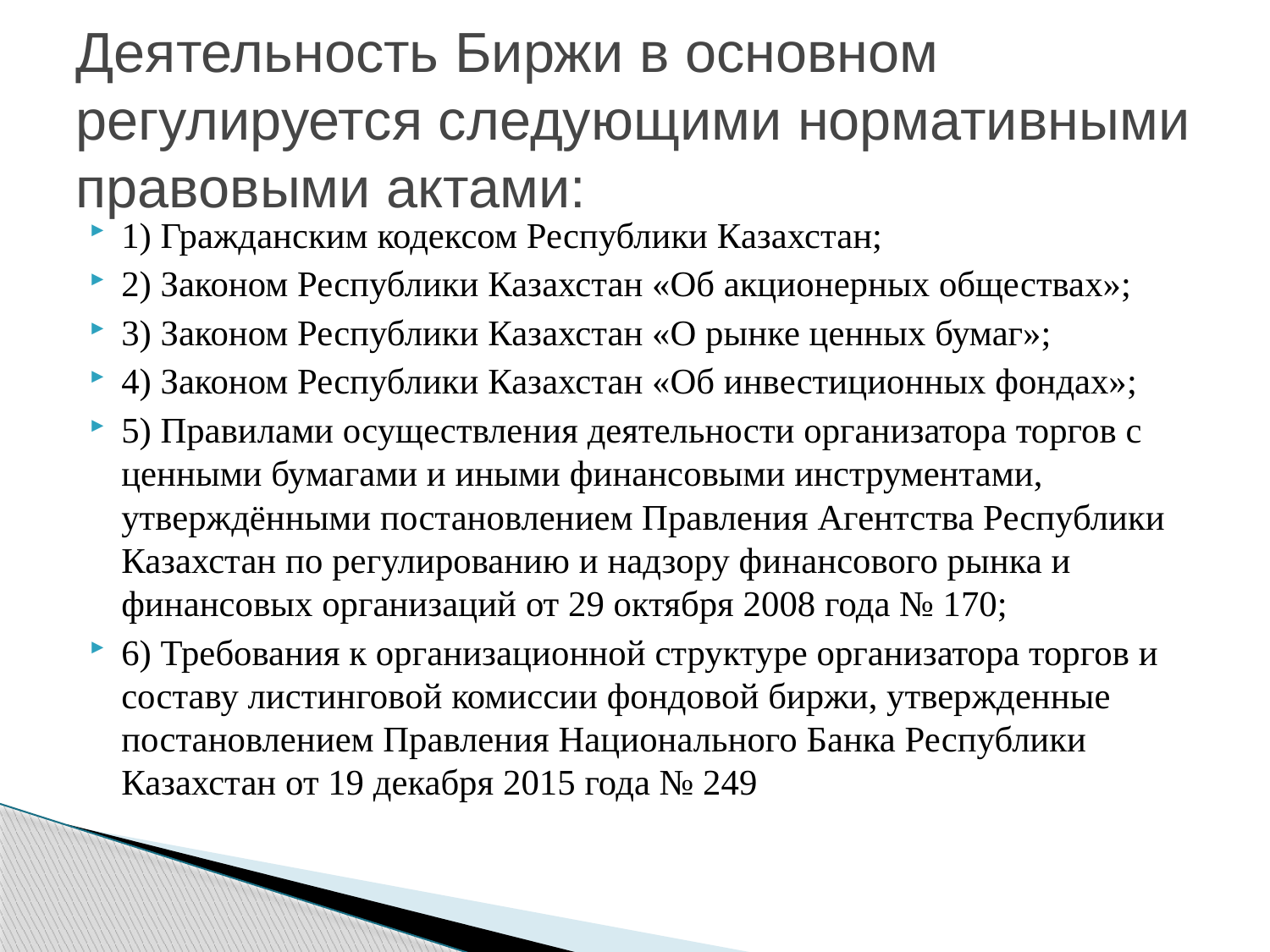

# Деятельность Биржи в основном регулируется следующими нормативными правовыми актами:
1) Гражданским кодексом Республики Казахстан;
2) Законом Республики Казахстан «Об акционерных обществах»;
3) Законом Республики Казахстан «О рынке ценных бумаг»;
4) Законом Республики Казахстан «Об инвестиционных фондах»;
5) Правилами осуществления деятельности организатора торгов с ценными бумагами и иными финансовыми инструментами, утверждёнными постановлением Правления Агентства Республики Казахстан по регулированию и надзору финансового рынка и финансовых организаций от 29 октября 2008 года № 170;
6) Требования к организационной структуре организатора торгов и составу листинговой комиссии фондовой биржи, утвержденные постановлением Правления Национального Банка Республики Казахстан от 19 декабря 2015 года № 249